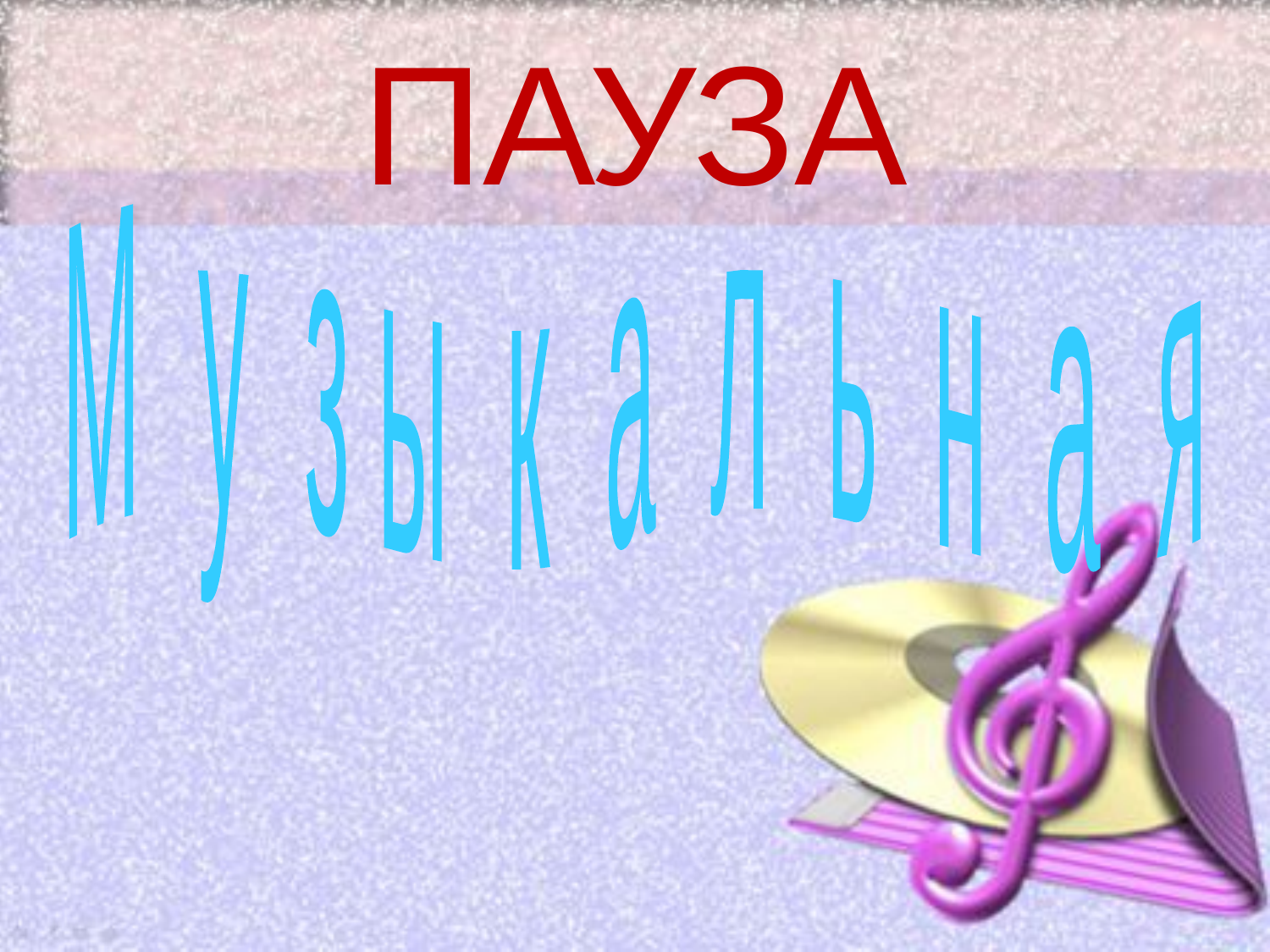

# ПАУЗА
М  у  з ы  к  а  л  ь  н  а  я